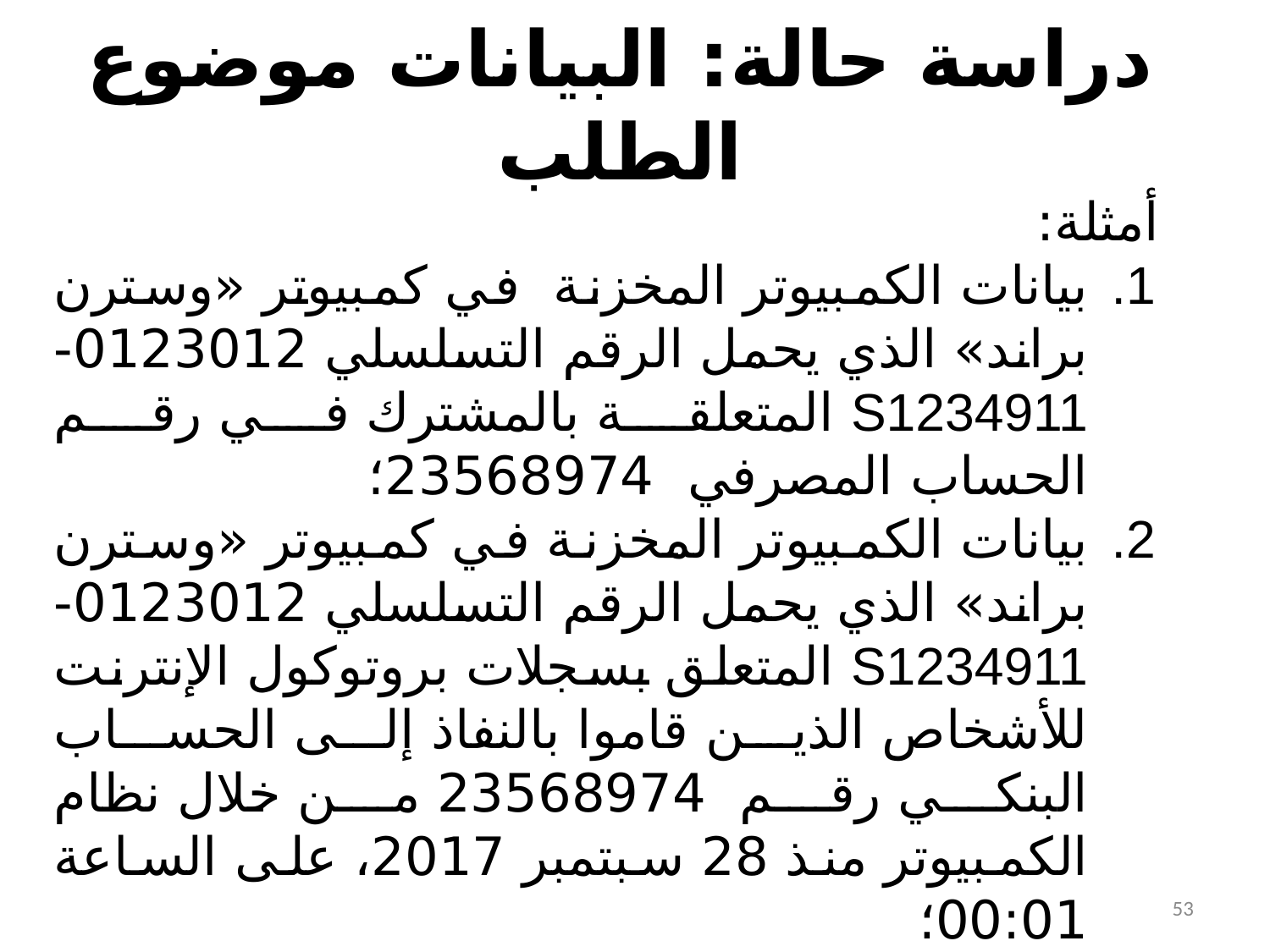

# دراسة حالة: البيانات موضوع الطلب
أمثلة:
بيانات الكمبيوتر المخزنة  في كمبيوتر «وسترن براند» الذي يحمل الرقم التسلسلي 0123012-S1234911 المتعلقة بالمشترك في رقم الحساب المصرفي  23568974؛
بيانات الكمبيوتر المخزنة في كمبيوتر «وسترن براند» الذي يحمل الرقم التسلسلي 0123012-S1234911 المتعلق بسجلات بروتوكول الإنترنت للأشخاص الذين قاموا بالنفاذ إلى الحساب البنكي رقم  23568974 من خلال نظام الكمبيوتر منذ 28 سبتمبر 2017، على الساعة 00:01؛
53